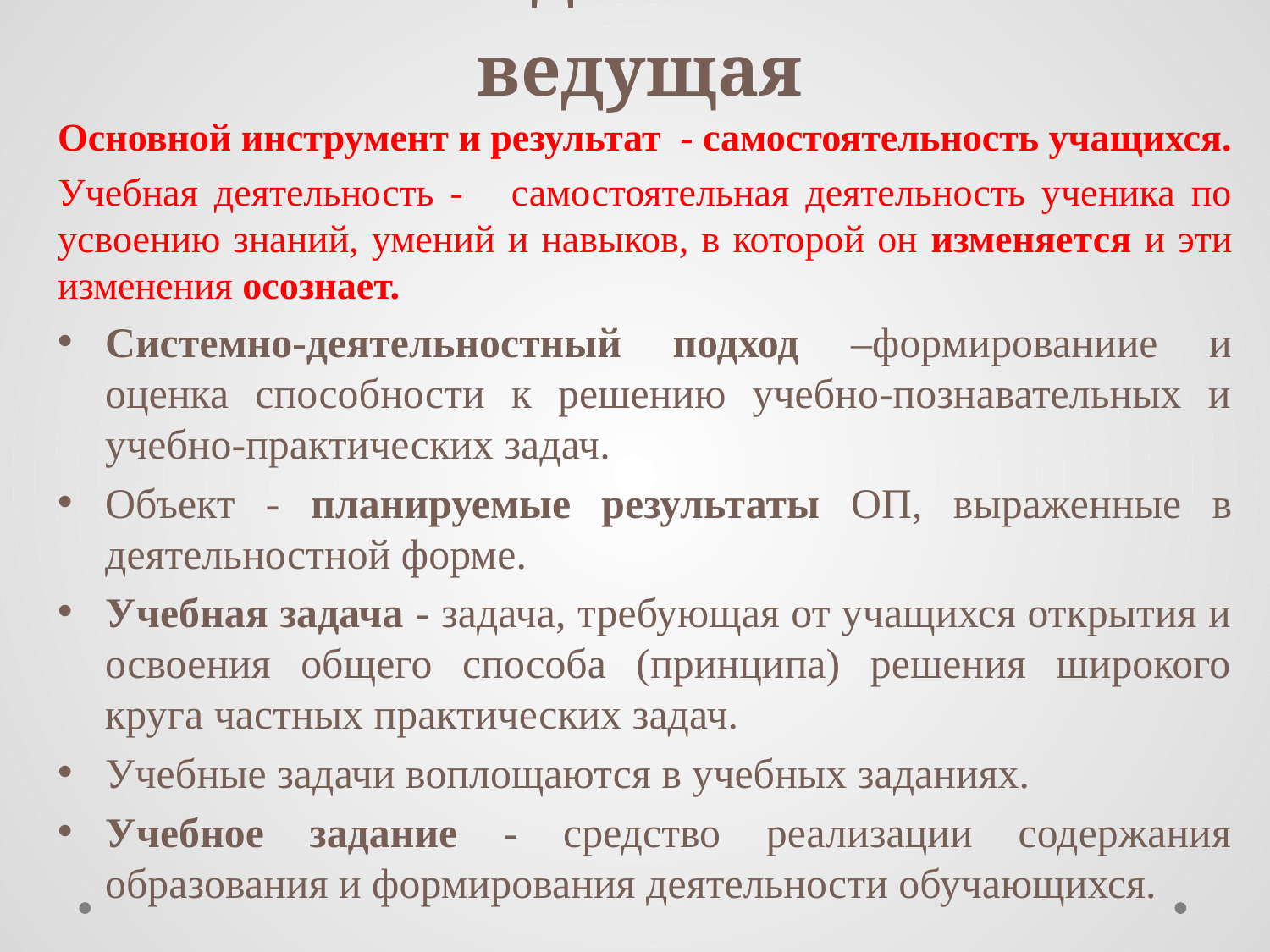

# Учебная деятельность -ведущая
Основной инструмент и результат  - самостоятельность учащихся.
Учебная деятельность -   самостоятельная деятельность ученика по усвоению знаний, умений и навыков, в которой он изменяется и эти изменения осознает.
Системно-деятельностный подход –формированиие и оценка способности к решению учебно-познавательных и учебно-практических задач.
Объект - планируемые результаты ОП, выраженные в деятельностной форме.
Учебная задача - задача, требующая от учащихся открытия и освоения общего способа (принципа) решения широкого круга частных практических задач.
Учебные задачи воплощаются в учебных заданиях.
Учебное задание - средство реализации содержания образования и формирования деятельности обучающихся.